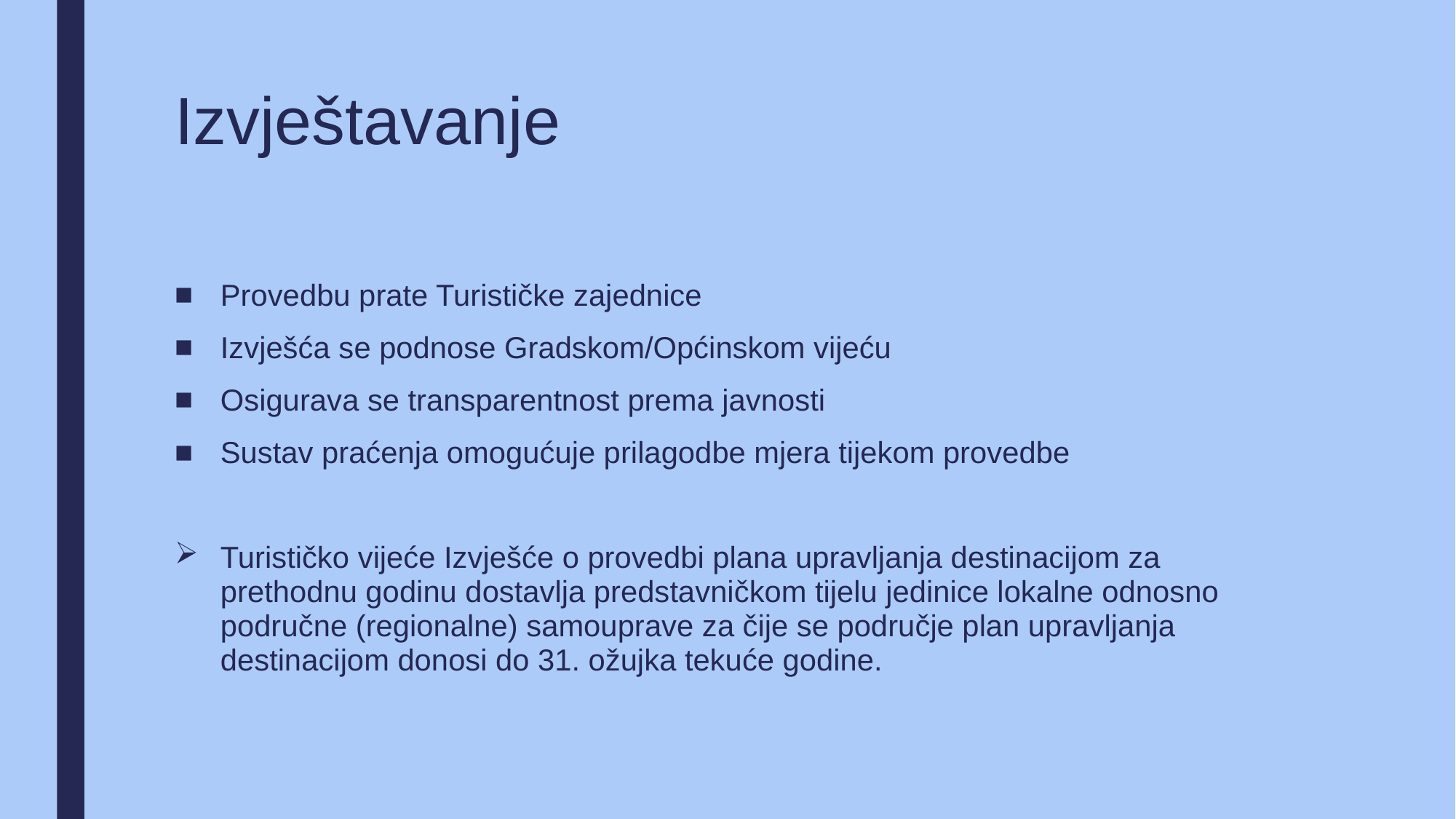

# Izvještavanje
Provedbu prate Turističke zajednice
Izvješća se podnose Gradskom/Općinskom vijeću
Osigurava se transparentnost prema javnosti
Sustav praćenja omogućuje prilagodbe mjera tijekom provedbe

Turističko vijeće Izvješće o provedbi plana upravljanja destinacijom za prethodnu godinu dostavlja predstavničkom tijelu jedinice lokalne odnosno područne (regionalne) samouprave za čije se područje plan upravljanja destinacijom donosi do 31. ožujka tekuće godine.